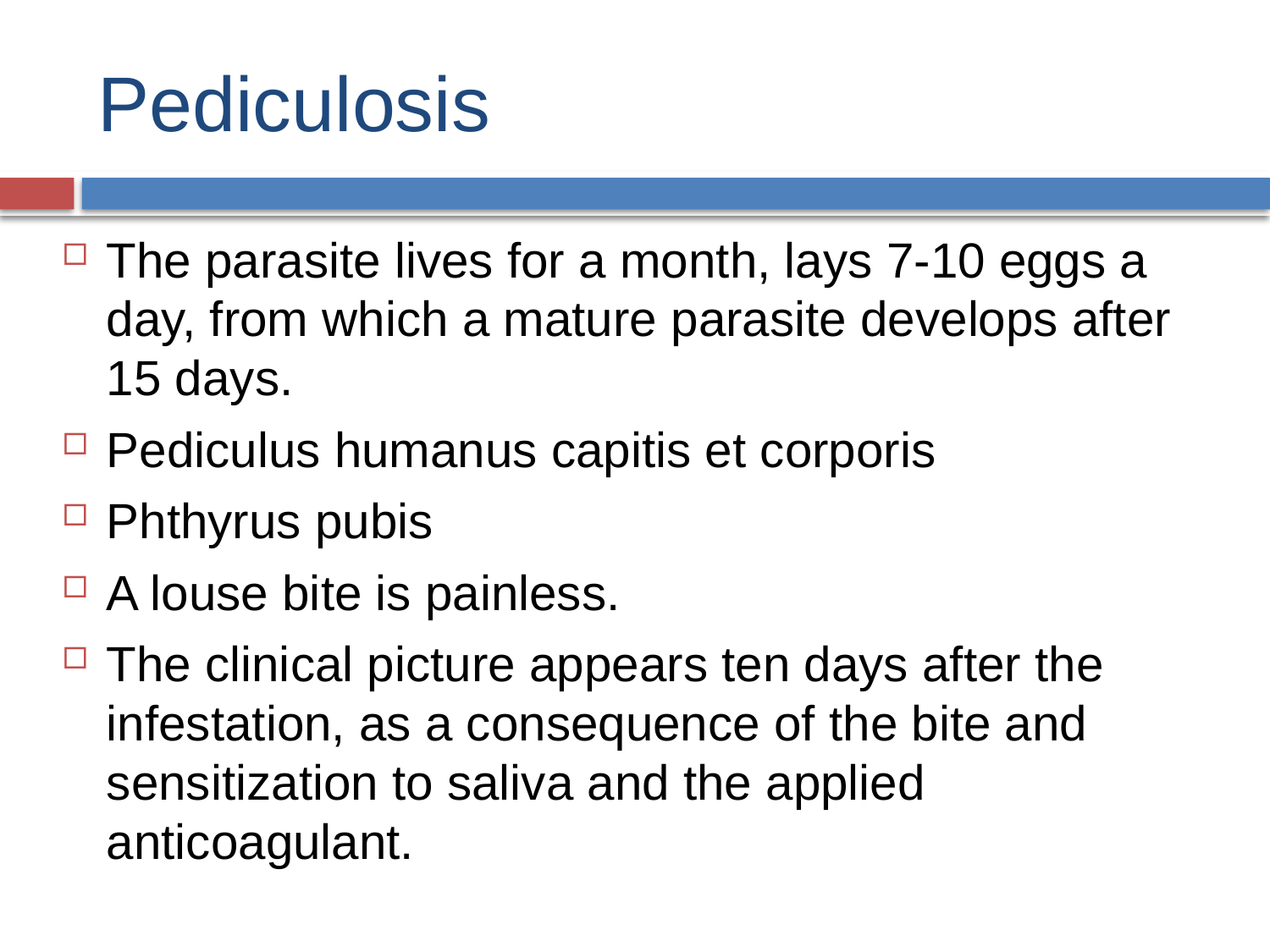

# Pediculosis
The parasite lives for a month, lays 7-10 eggs a day, from which a mature parasite develops after 15 days.
Pediculus humanus capitis et corporis
Phthyrus pubis
A louse bite is painless.
The clinical picture appears ten days after the infestation, as a consequence of the bite and sensitization to saliva and the applied anticoagulant.